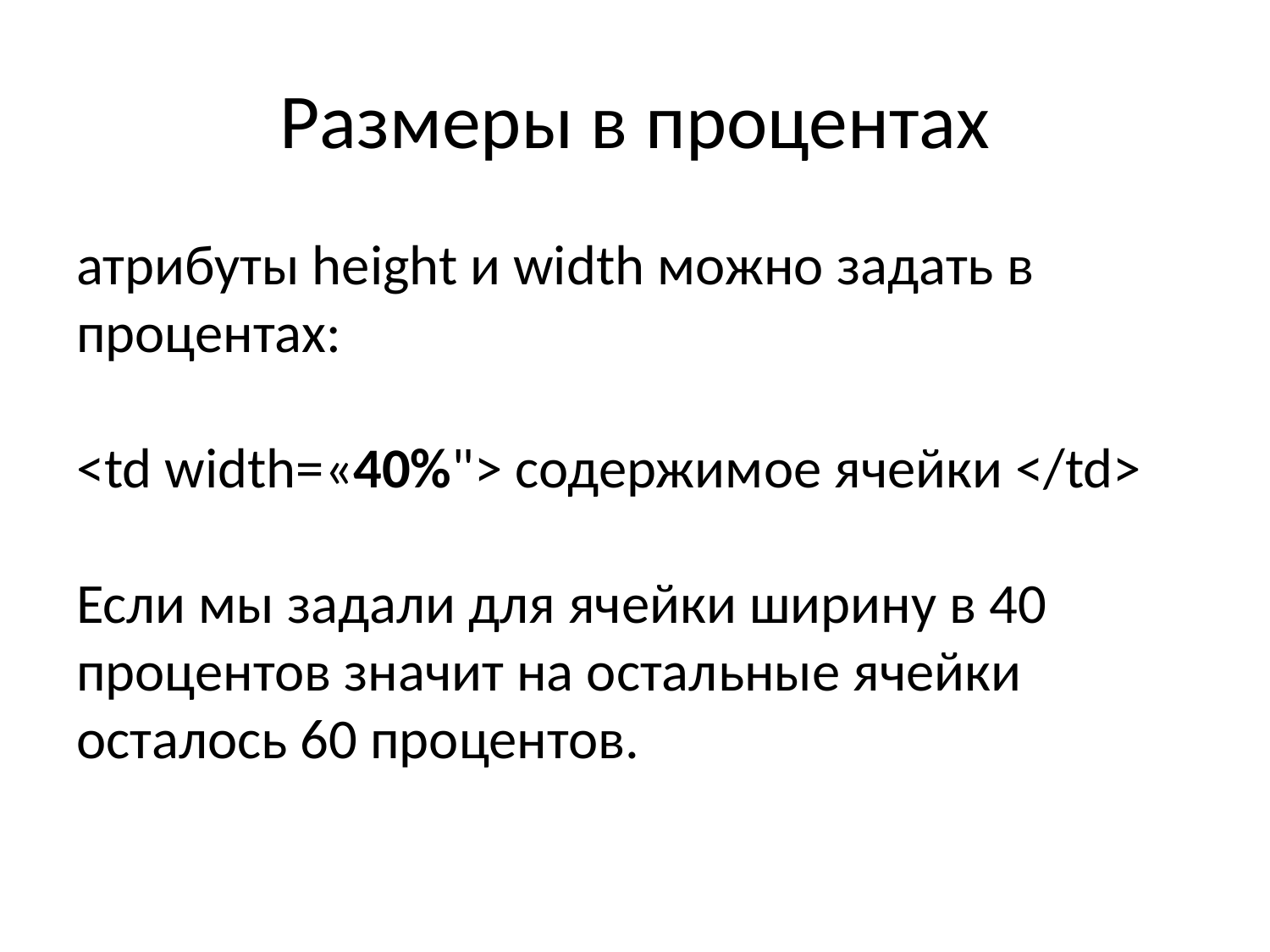

# Размеры в процентах
атрибуты height и width можно задать в процентах:
<td width=«40%"> содержимое ячейки </td>
Если мы задали для ячейки ширину в 40 процентов значит на остальные ячейки осталось 60 процентов.